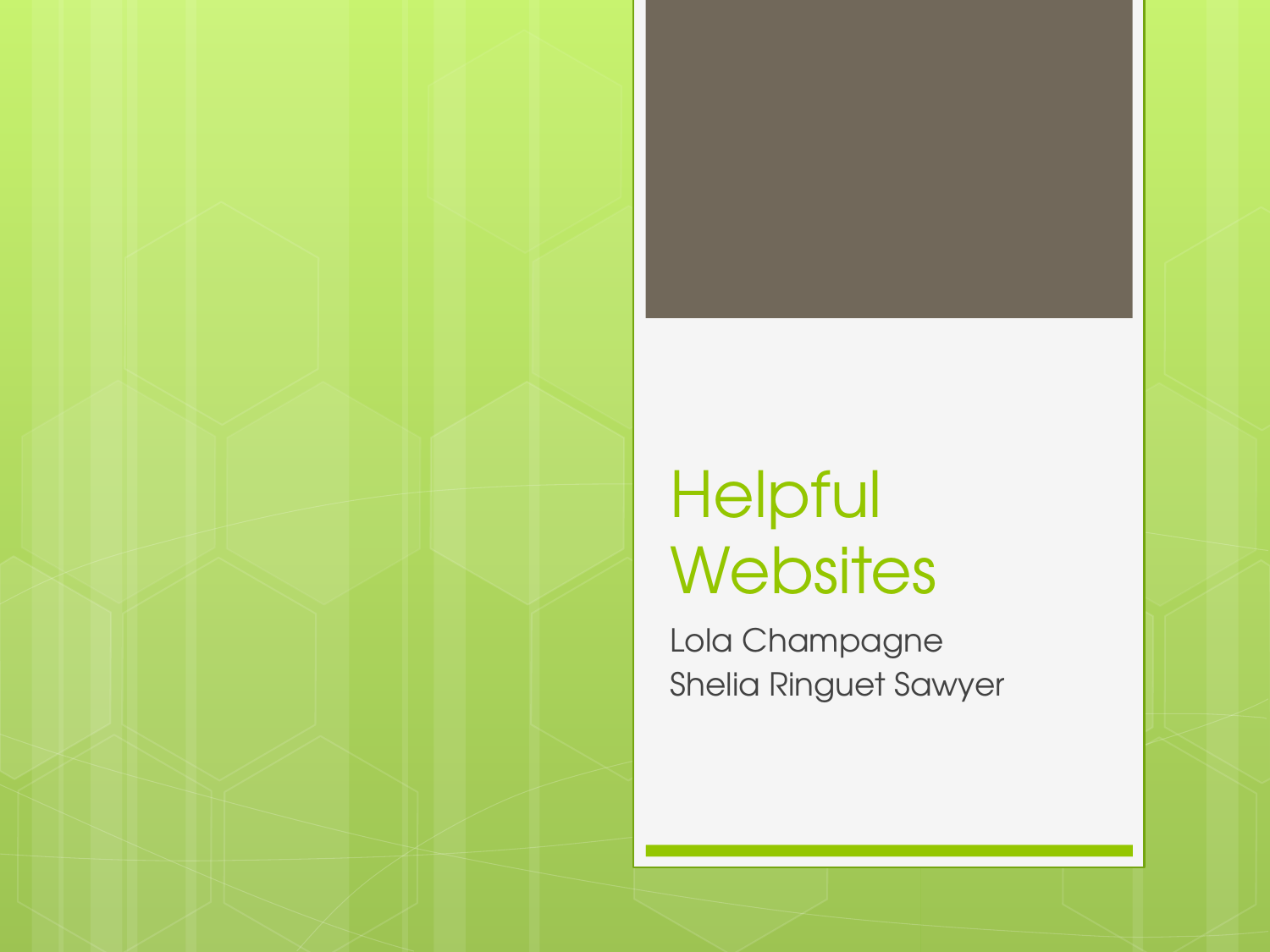

# Helpful Websites
Lola Champagne
Shelia Ringuet Sawyer